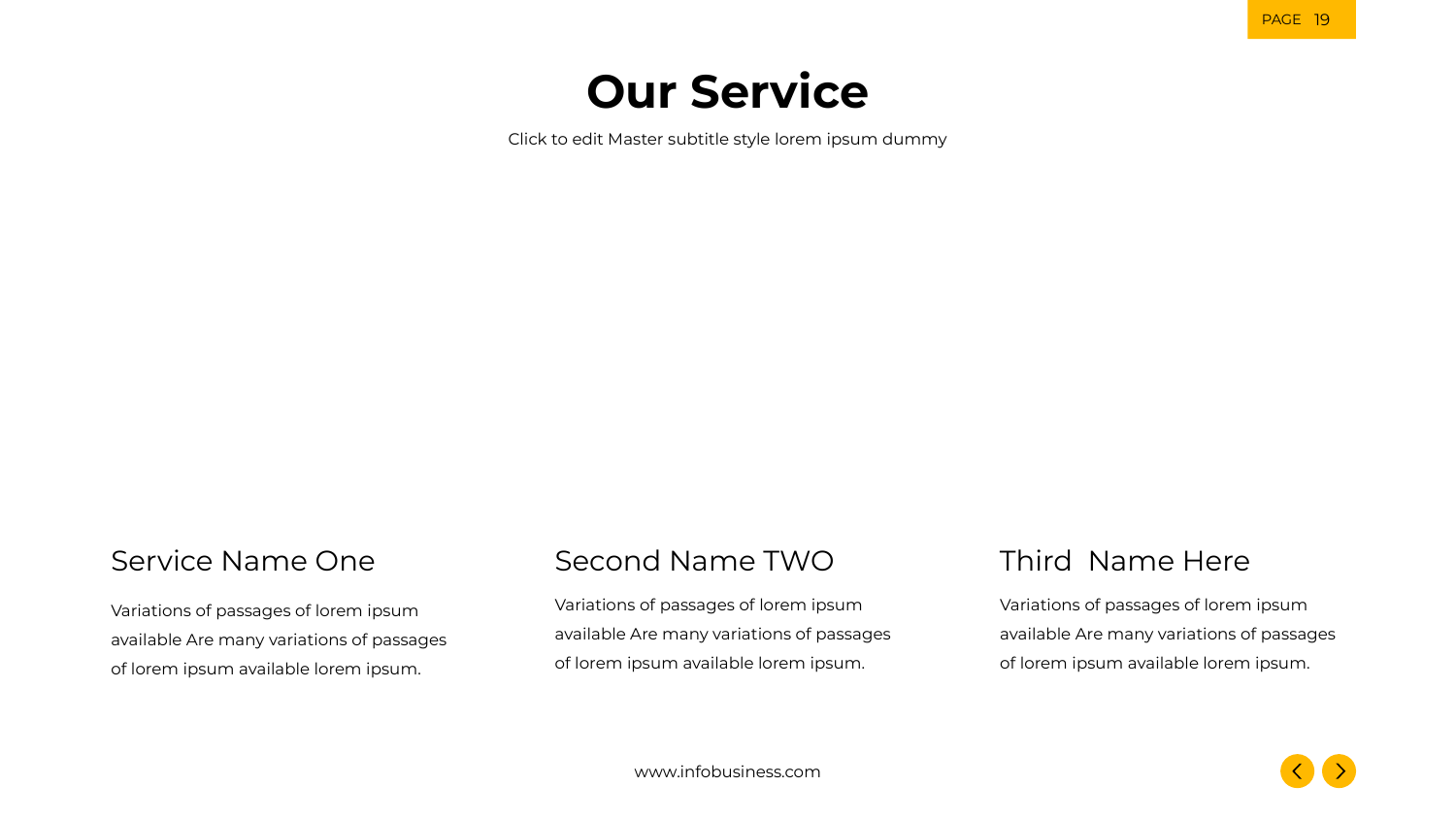

19
# Our Service
Click to edit Master subtitle style lorem ipsum dummy

Second Name TWO
Service Name One
Third  Name Here
Variations of passages of lorem ipsum available Are many variations of passages of lorem ipsum available lorem ipsum.
Variations of passages of lorem ipsum available Are many variations of passages of lorem ipsum available lorem ipsum.
Variations of passages of lorem ipsum available Are many variations of passages of lorem ipsum available lorem ipsum.
www.infobusiness.com